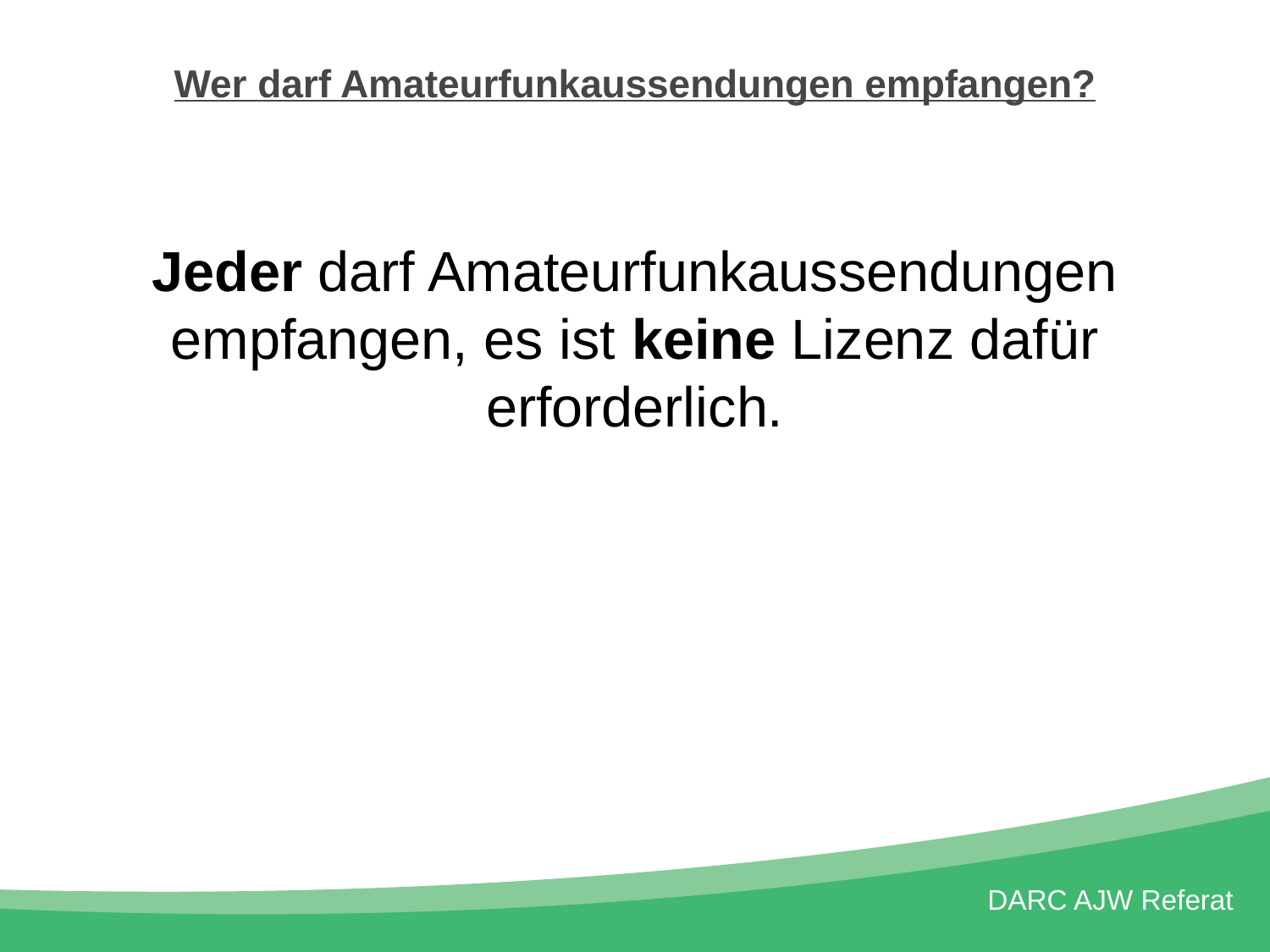

# Wer darf Amateurfunkaussendungen empfangen?

Jeder darf Amateurfunkaussendungen empfangen, es ist keine Lizenz dafür erforderlich.